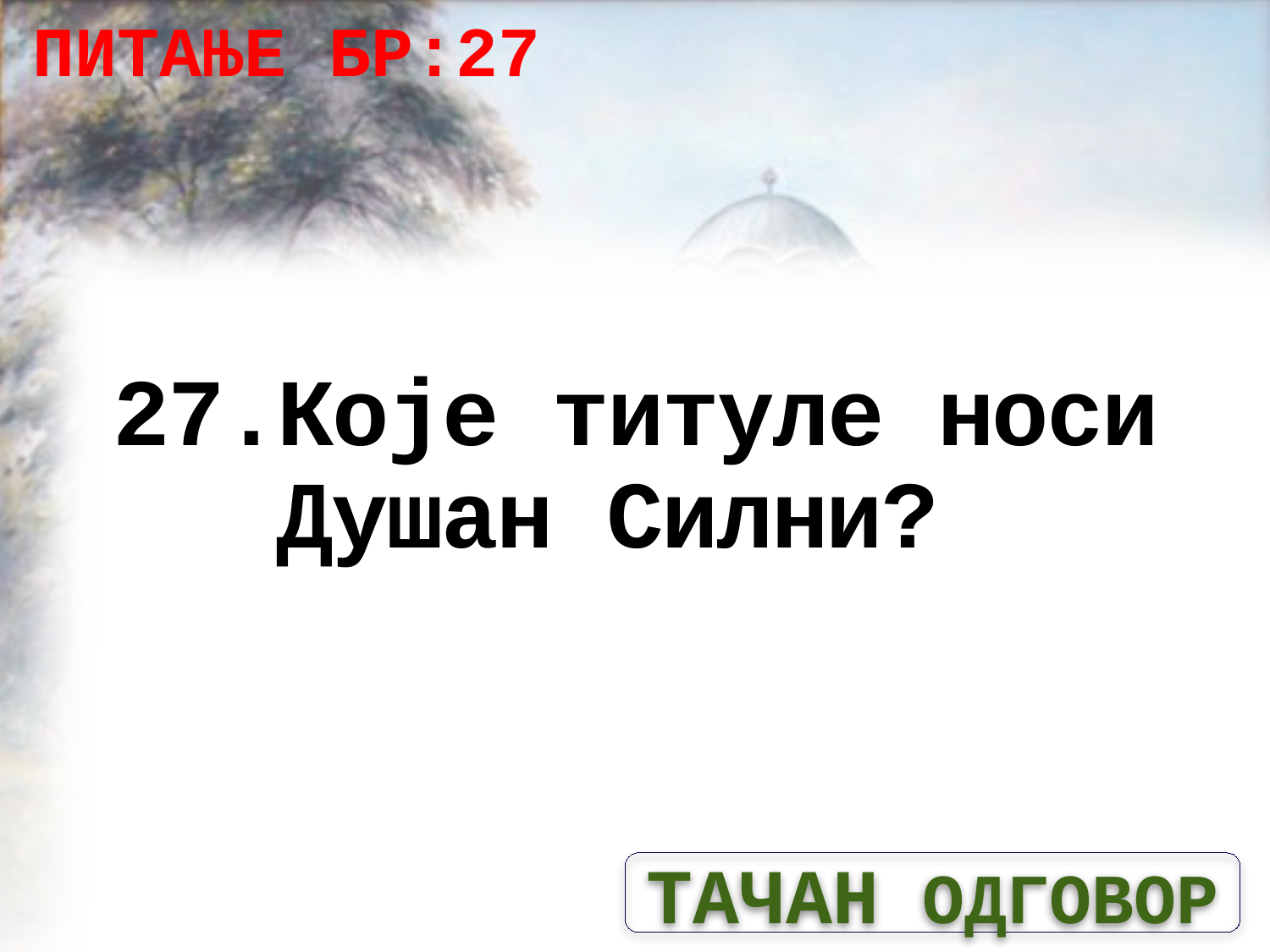

ПИТАЊЕ БР:27
# 27.Које титуле носи Душан Силни?
ТАЧАН ОДГОВОР